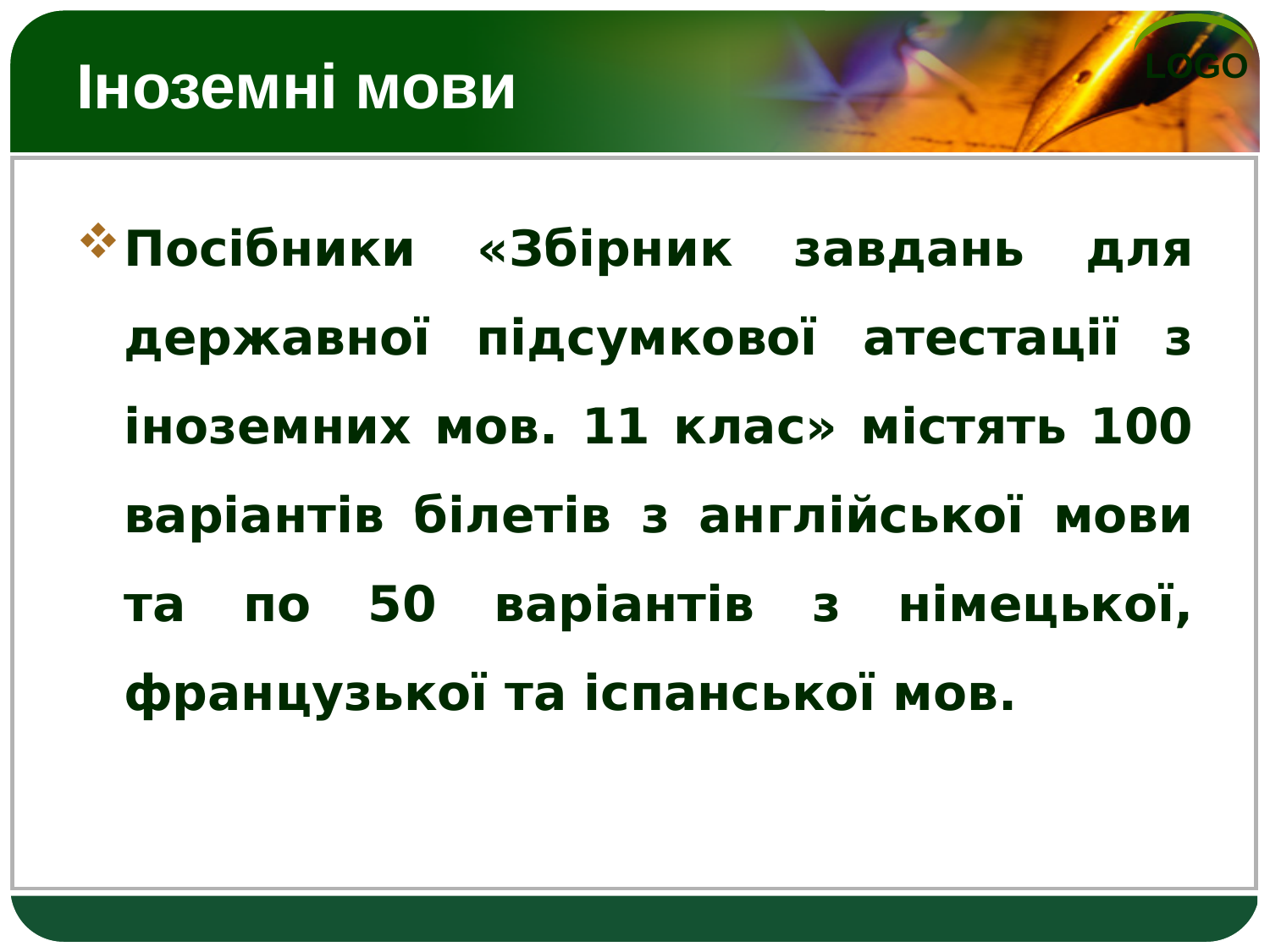

# Іноземні мови
Посібники «Збірник завдань для державної підсумкової атестації з іноземних мов. 11 клас» містять 100 варіантів білетів з англійської мови та по 50 варіантів з німецької, французької та іспанської мов.